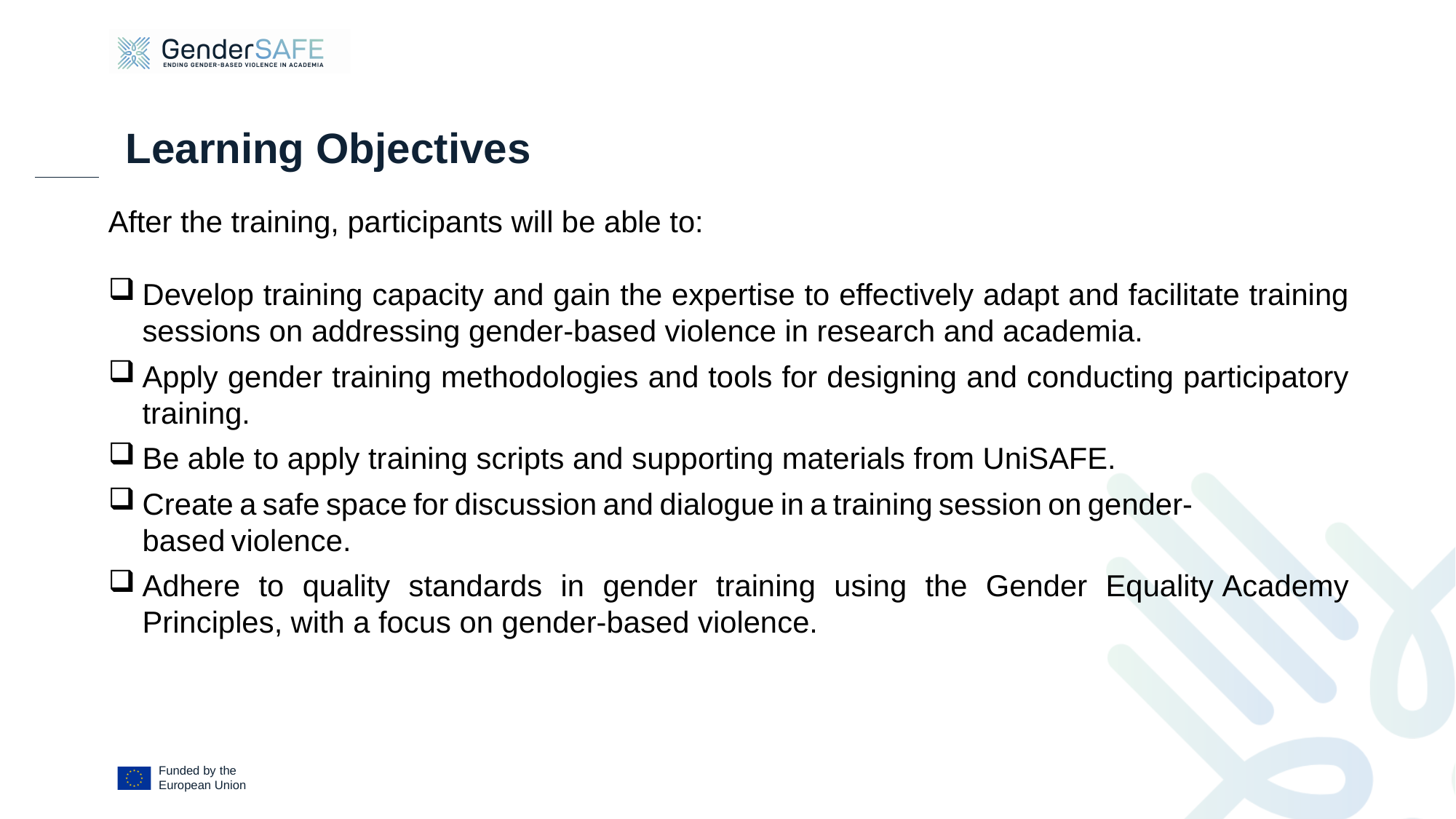

Learning Objectives
After the training, participants will be able to:

Develop training capacity and gain the expertise to effectively adapt and facilitate training sessions on addressing gender-based violence in research and academia.
Apply gender training methodologies and tools for designing and conducting participatory training.
Be able to apply training scripts and supporting materials from UniSAFE.
Create a safe space for discussion and dialogue in a training session on gender-based violence.
Adhere to quality standards in gender training using the Gender Equality Academy Principles, with a focus on gender-based violence.